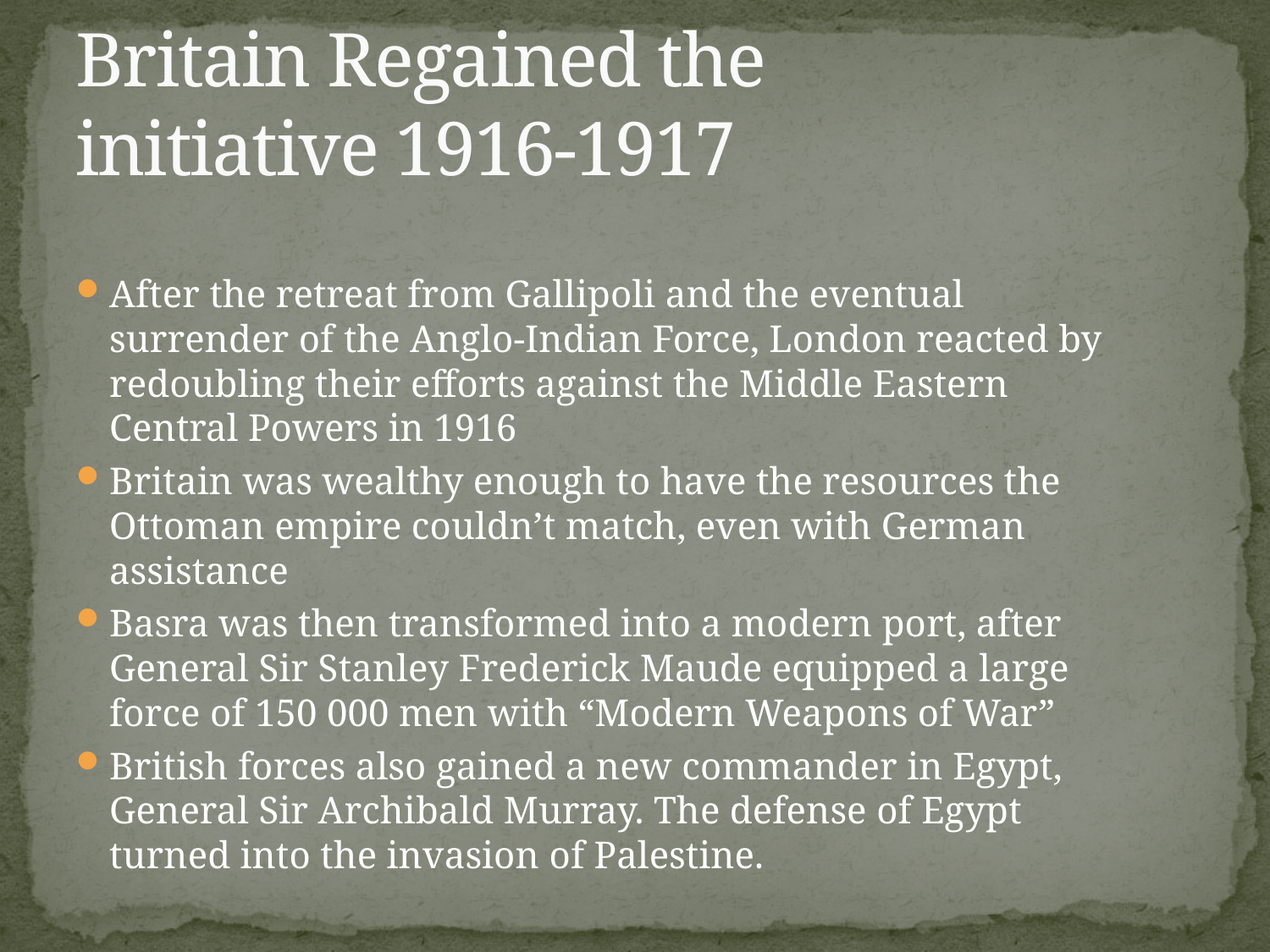

Britain Regained the initiative 1916-1917
After the retreat from Gallipoli and the eventual surrender of the Anglo-Indian Force, London reacted by redoubling their efforts against the Middle Eastern Central Powers in 1916
Britain was wealthy enough to have the resources the Ottoman empire couldn’t match, even with German assistance
Basra was then transformed into a modern port, after General Sir Stanley Frederick Maude equipped a large force of 150 000 men with “Modern Weapons of War”
British forces also gained a new commander in Egypt, General Sir Archibald Murray. The defense of Egypt turned into the invasion of Palestine.